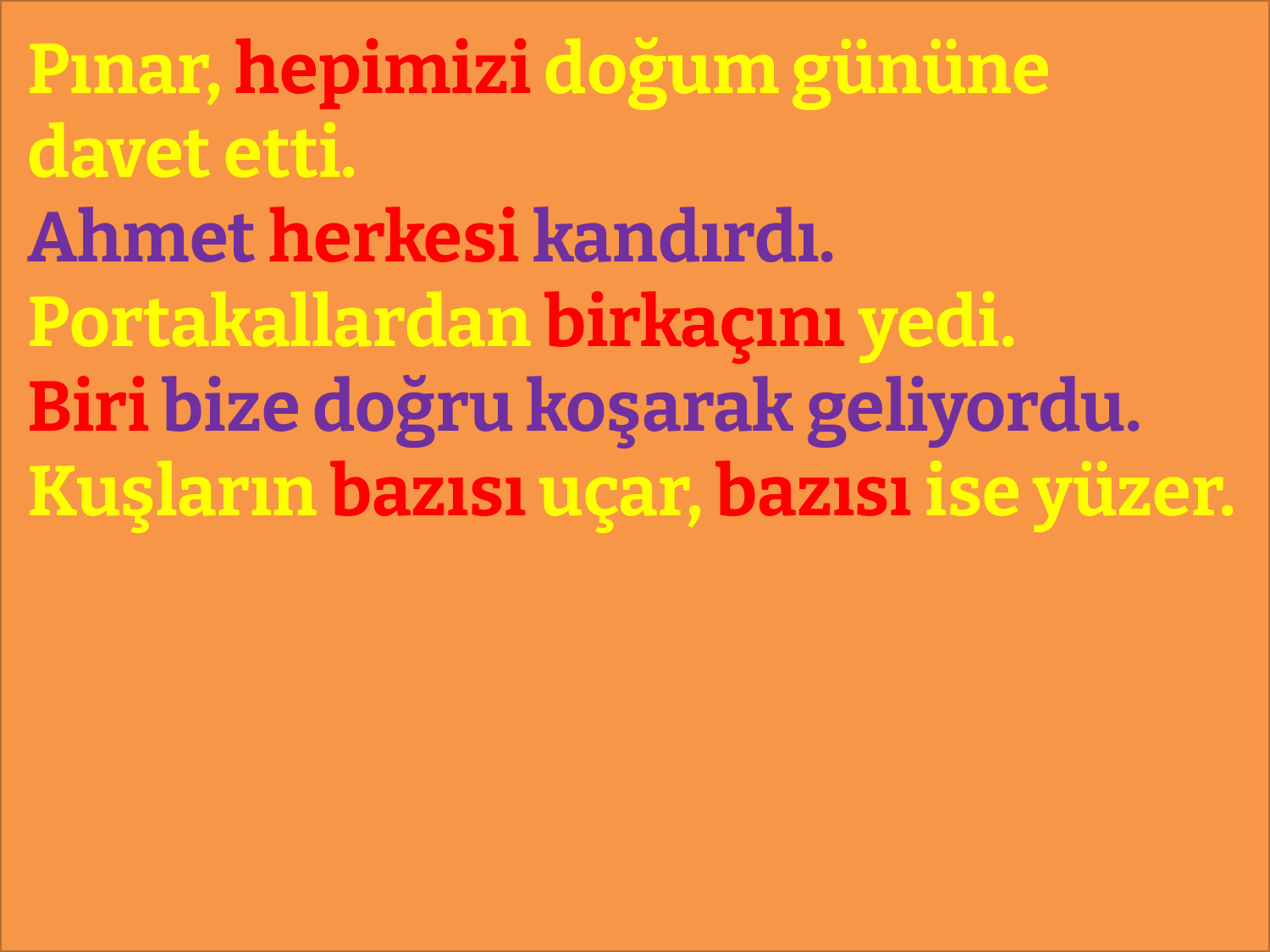

Pınar, hepimizi doğum gününe davet etti.
Ahmet herkesi kandırdı.
Portakallardan birkaçını yedi.
Biri bize doğru koşarak geliyordu.
Kuşların bazısı uçar, bazısı ise yüzer.

#